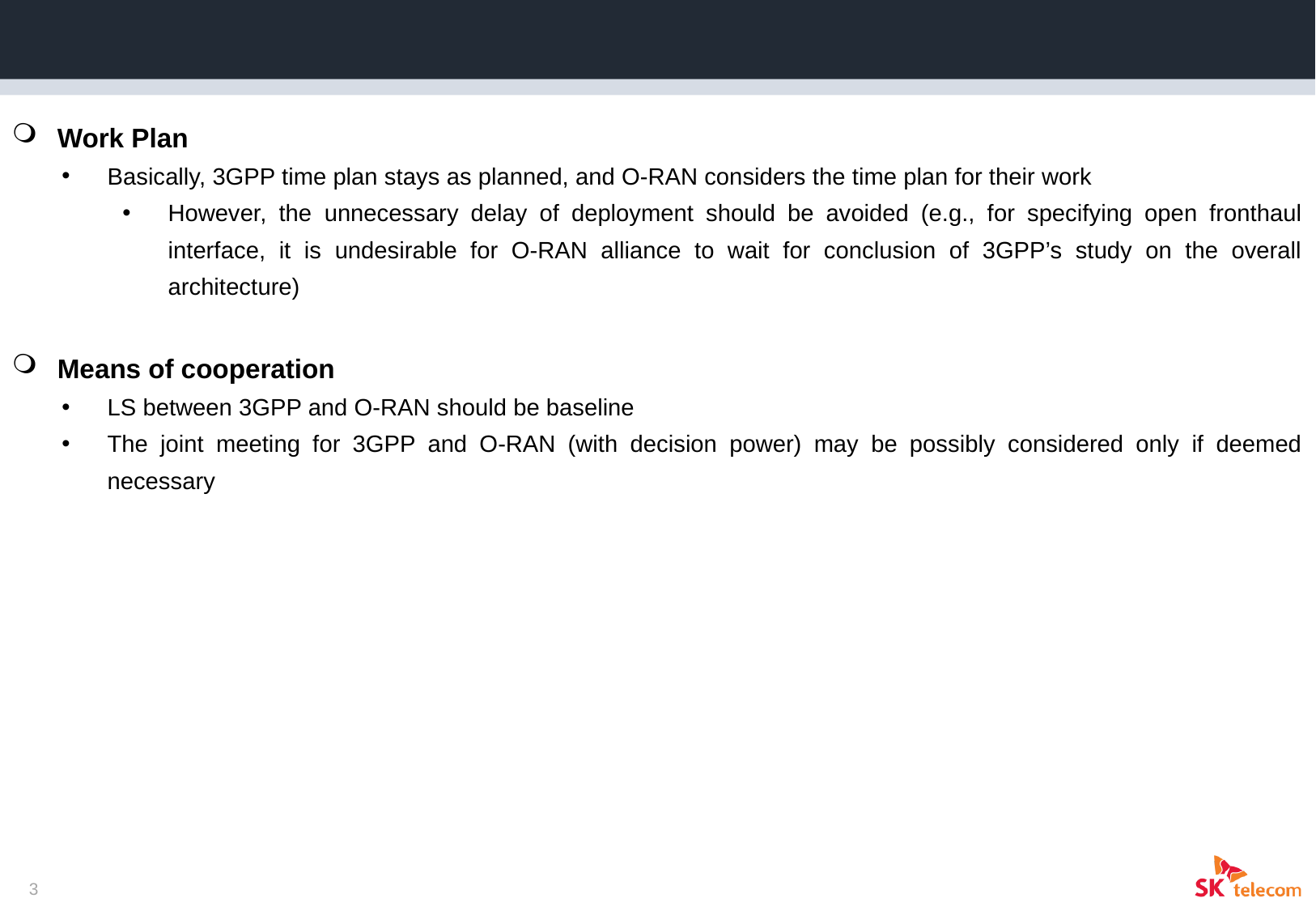

Work Plan / Means of Cooperations
Work Plan
Basically, 3GPP time plan stays as planned, and O-RAN considers the time plan for their work
However, the unnecessary delay of deployment should be avoided (e.g., for specifying open fronthaul interface, it is undesirable for O-RAN alliance to wait for conclusion of 3GPP’s study on the overall architecture)

Means of cooperation
LS between 3GPP and O-RAN should be baseline
The joint meeting for 3GPP and O-RAN (with decision power) may be possibly considered only if deemed necessary